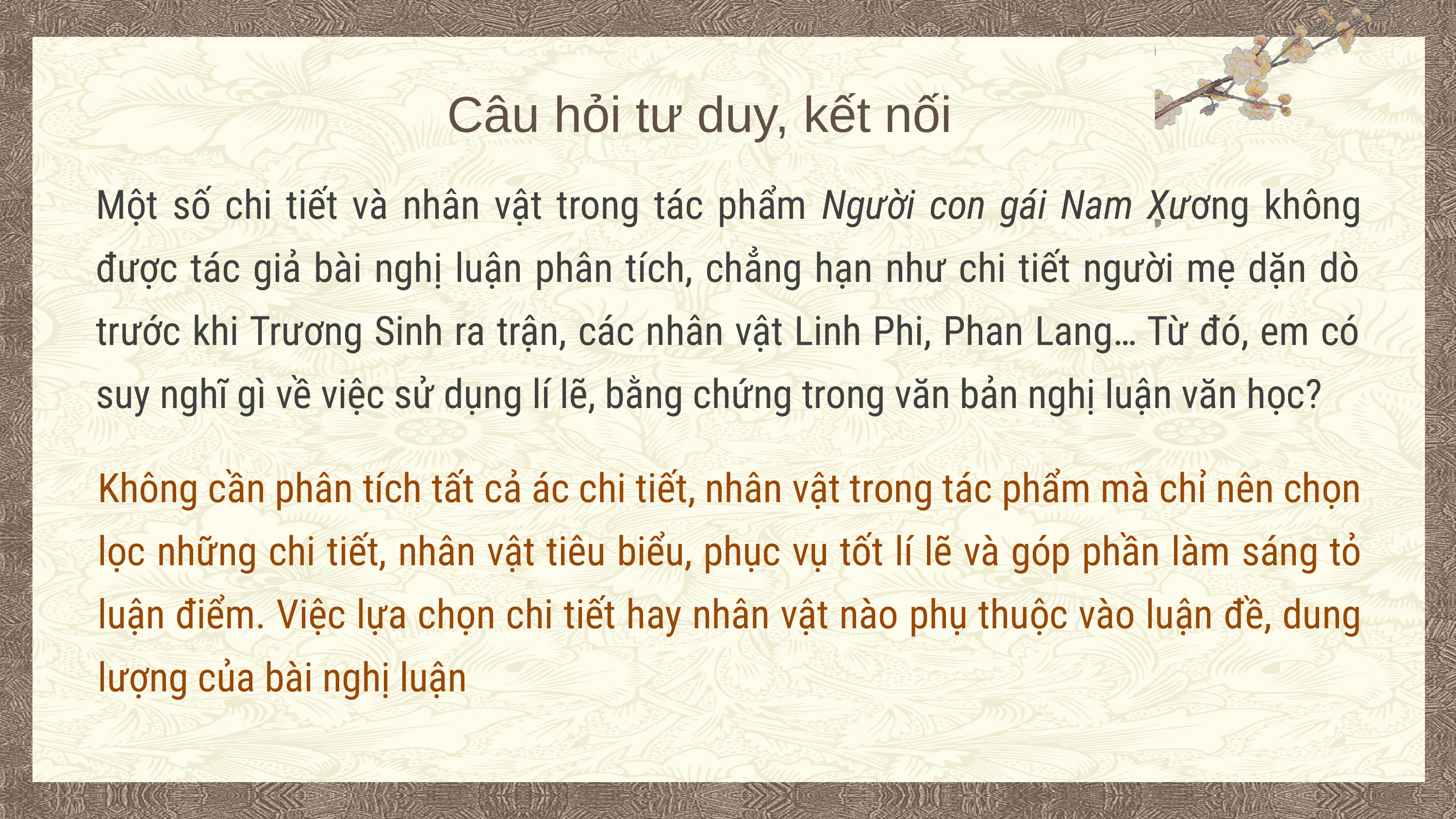

Câu hỏi tư duy, kết nối
Một số chi tiết và nhân vật trong tác phẩm Người con gái Nam Xương không được tác giả bài nghị luận phân tích, chẳng hạn như chi tiết người mẹ dặn dò trước khi Trương Sinh ra trận, các nhân vật Linh Phi, Phan Lang… Từ đó, em có suy nghĩ gì về việc sử dụng lí lẽ, bằng chứng trong văn bản nghị luận văn học?

Không cần phân tích tất cả ác chi tiết, nhân vật trong tác phẩm mà chỉ nên chọn lọc những chi tiết, nhân vật tiêu biểu, phục vụ tốt lí lẽ và góp phần làm sáng tỏ luận điểm. Việc lựa chọn chi tiết hay nhân vật nào phụ thuộc vào luận đề, dung lượng của bài nghị luận